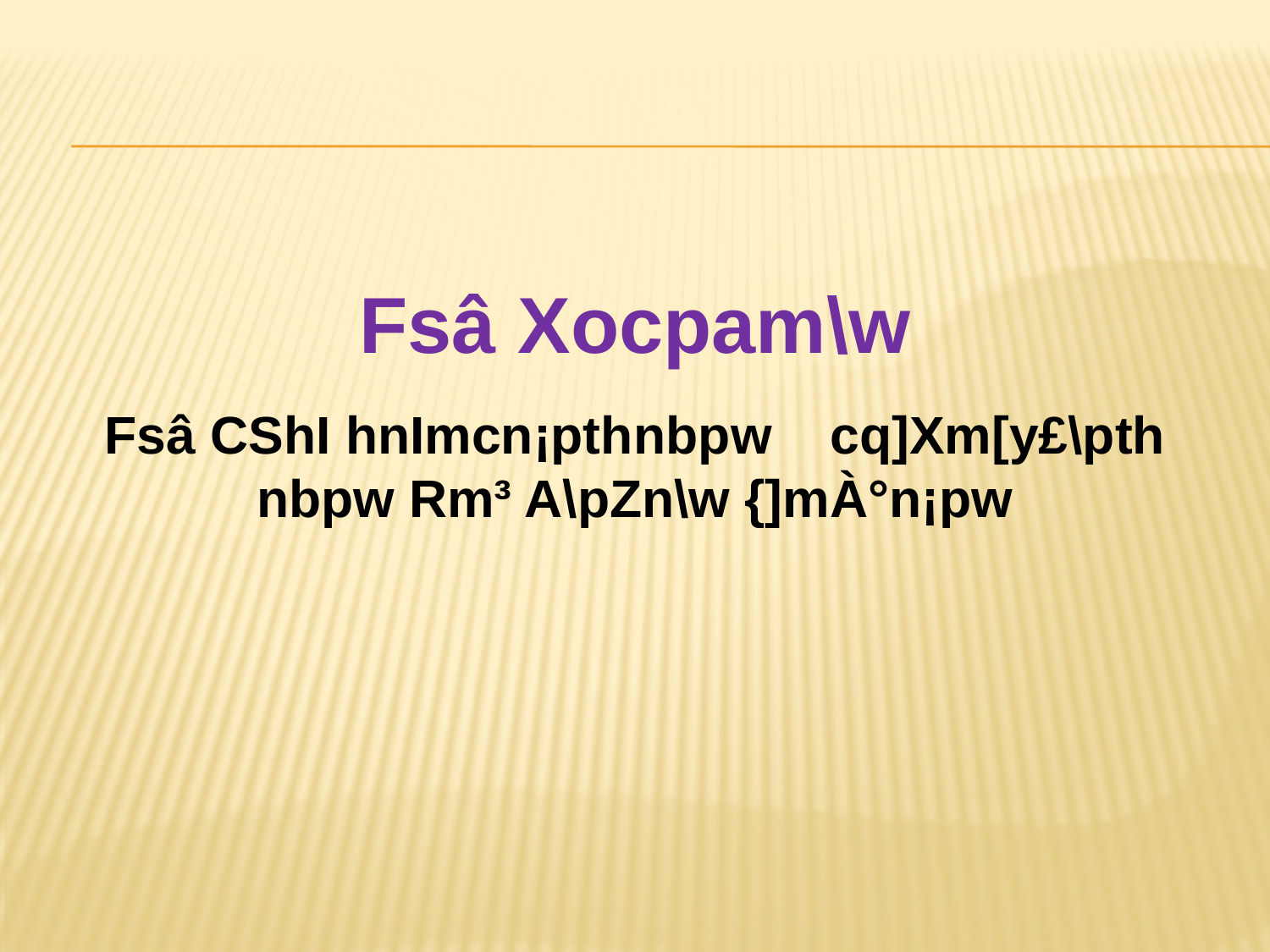

Fsâ Xocpam\w

Fsâ CShI hnImcn¡pth­nbpw    cq]Xm[y£\pth­nbpw Rm³ A\pZn\w {]mÀ°n¡pw